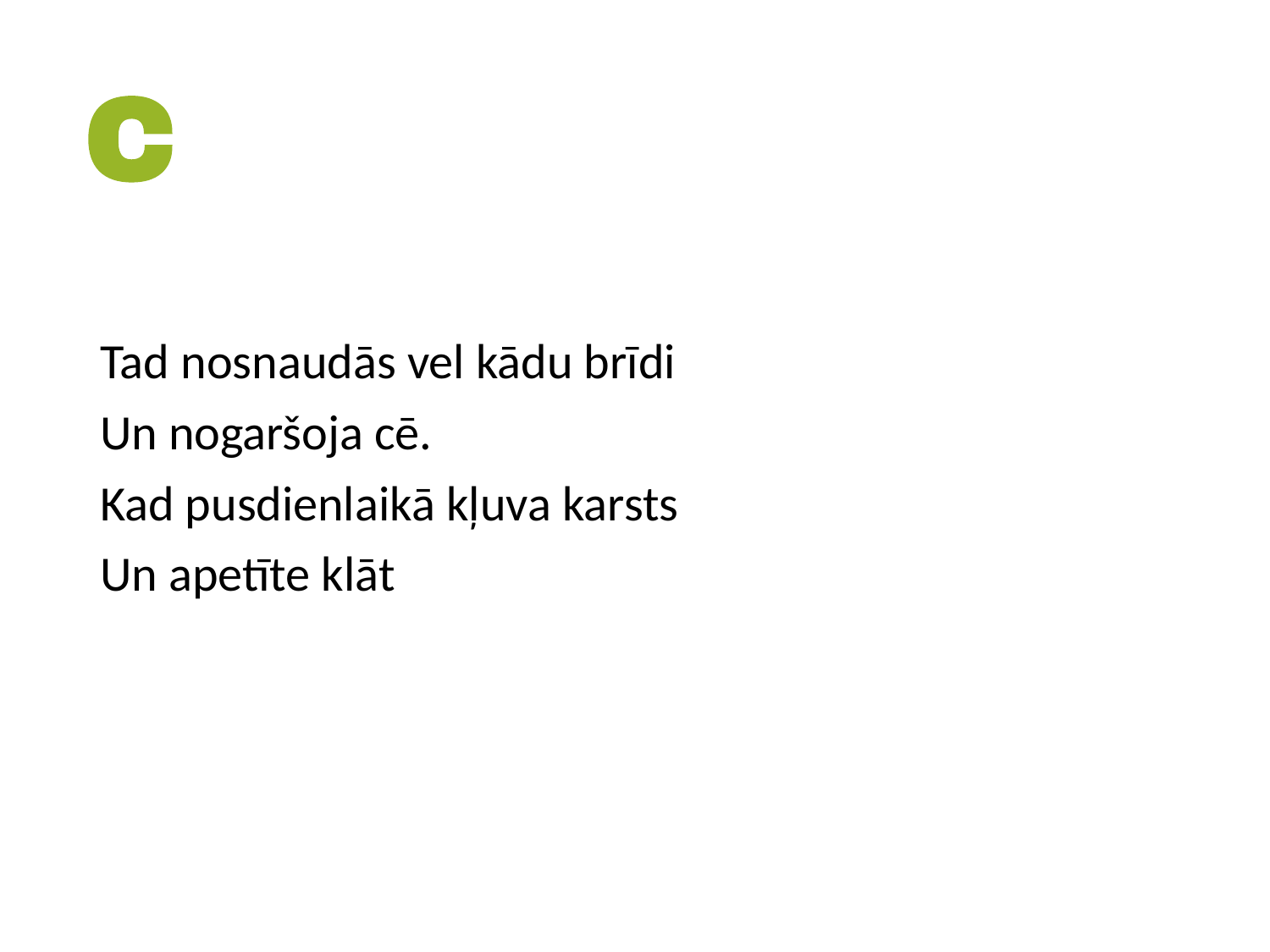

# C

Tad nosnaudās vel kādu brīdi
Un nogaršoja cē.
Kad pusdienlaikā kļuva karsts
Un apetīte klāt